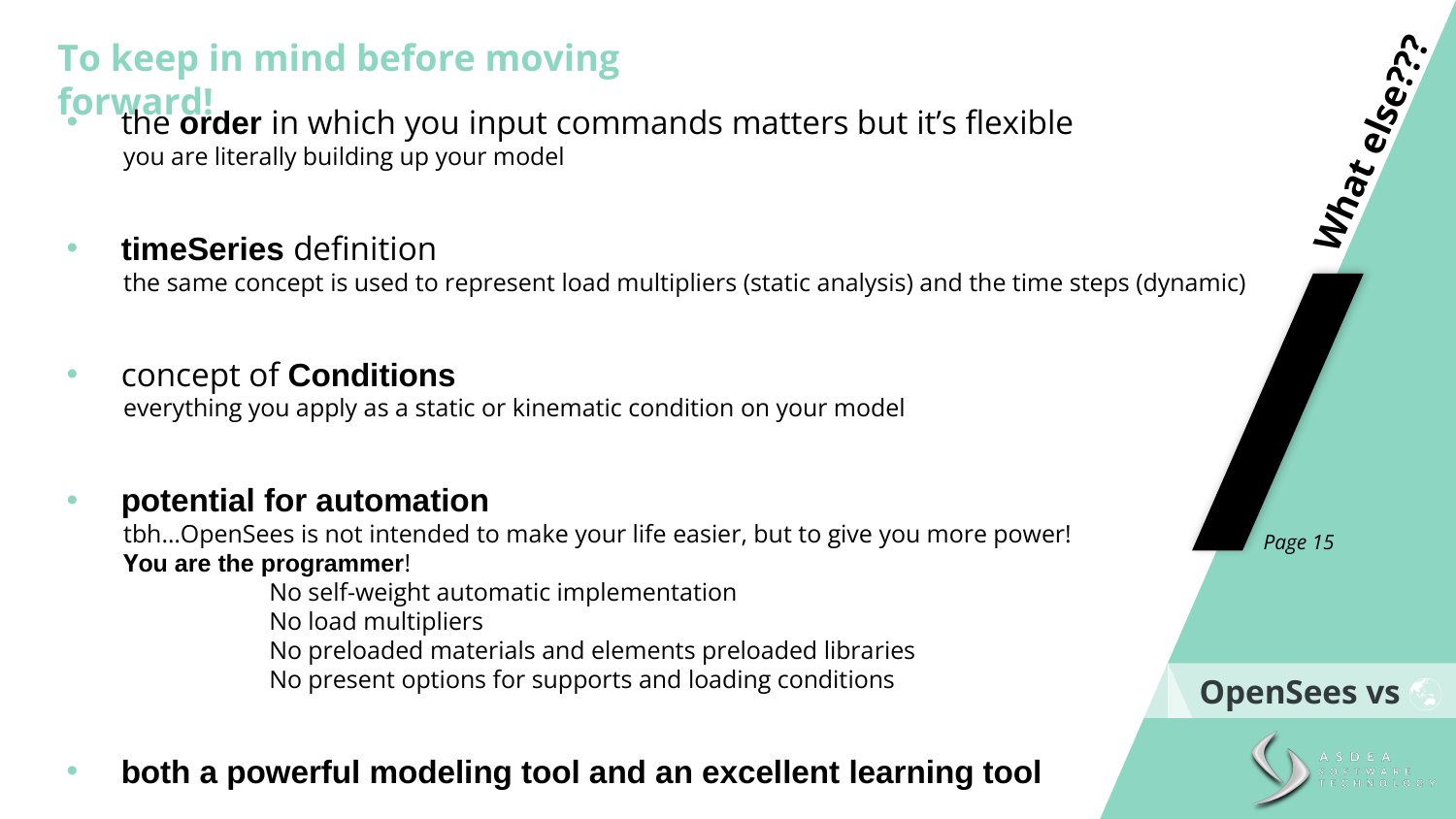

To keep in mind before moving forward!
the order in which you input commands matters but it’s flexible
you are literally building up your model
timeSeries definition
the same concept is used to represent load multipliers (static analysis) and the time steps (dynamic)
concept of Conditions
everything you apply as a static or kinematic condition on your model
potential for automation
tbh…OpenSees is not intended to make your life easier, but to give you more power!
You are the programmer!
	No self-weight automatic implementation
	No load multipliers
	No preloaded materials and elements preloaded libraries
	No present options for supports and loading conditions
both a powerful modeling tool and an excellent learning tool

What else???
Page 15

OpenSees vs 🌏